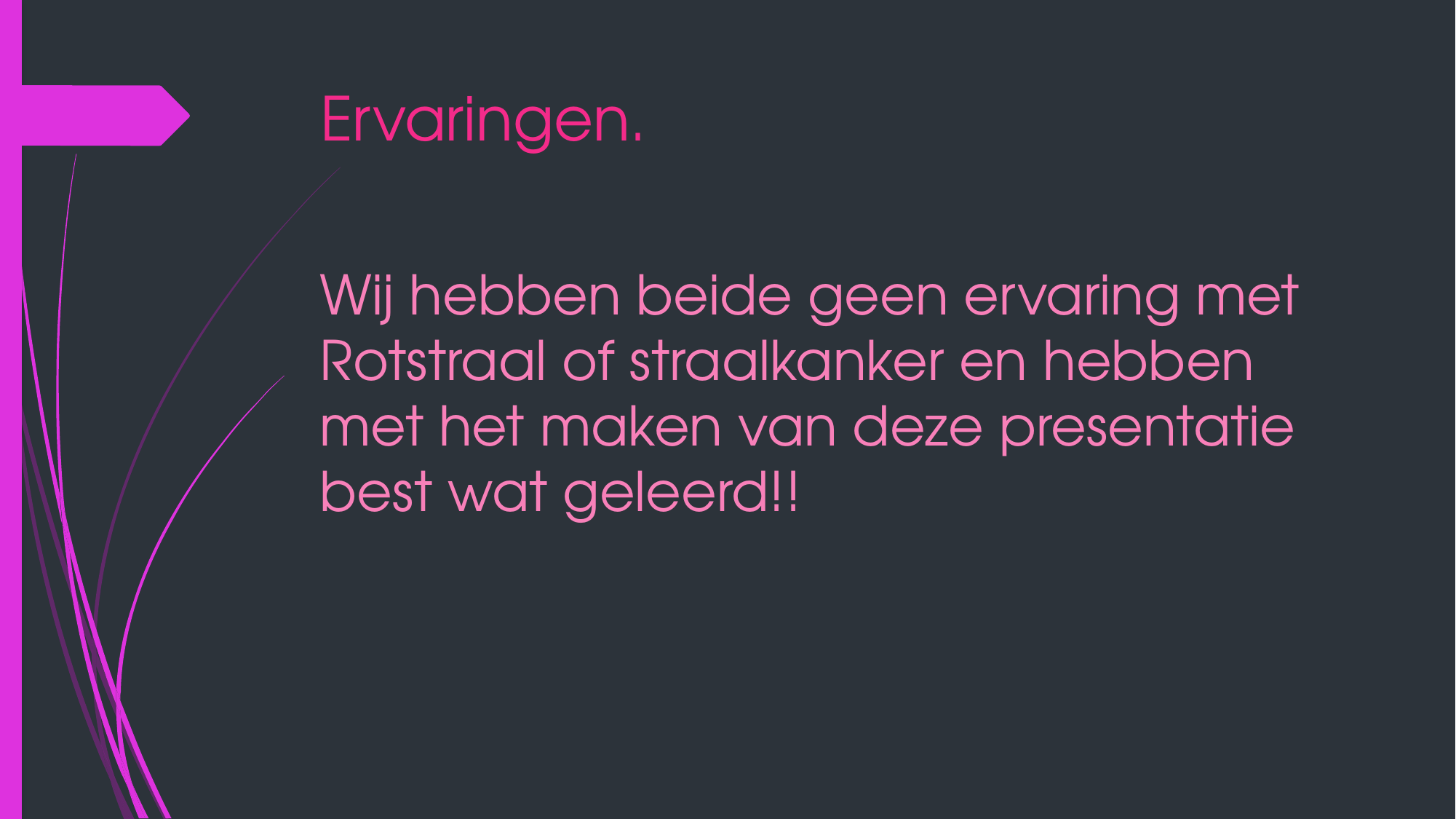

# Ervaringen.
Wij hebben beide geen ervaring met Rotstraal of straalkanker en hebben met het maken van deze presentatie best wat geleerd!!